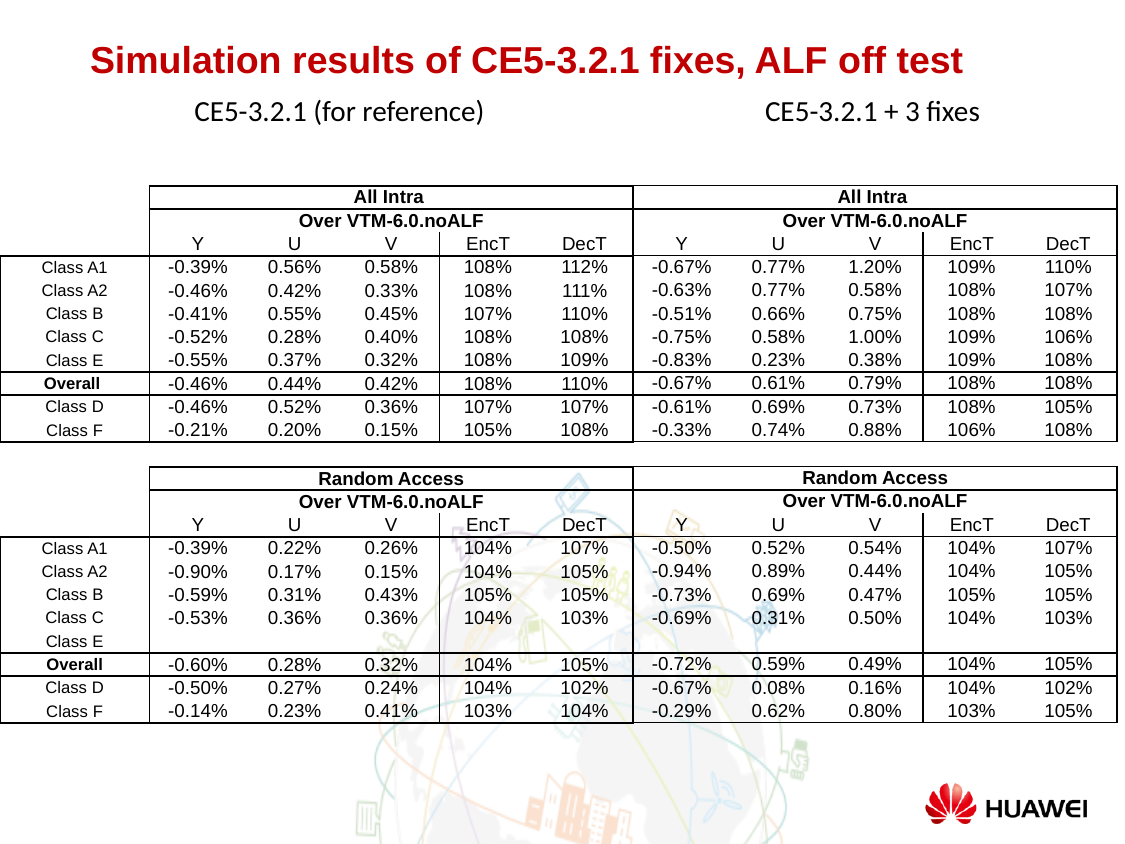

Simulation results of CE5-3.2.1 fixes, ALF off test
CE5-3.2.1 (for reference)
CE5-3.2.1 + 3 fixes

| All Intra |  |  |  |  |
| --- | --- | --- | --- | --- |
| Over VTM-6.0.noALF |  |  |  |  |
| Y | U | V | EncT | DecT |
| -0.67% | 0.77% | 1.20% | 109% | 110% |
| -0.63% | 0.77% | 0.58% | 108% | 107% |
| -0.51% | 0.66% | 0.75% | 108% | 108% |
| -0.75% | 0.58% | 1.00% | 109% | 106% |
| -0.83% | 0.23% | 0.38% | 109% | 108% |
| -0.67% | 0.61% | 0.79% | 108% | 108% |
| -0.61% | 0.69% | 0.73% | 108% | 105% |
| -0.33% | 0.74% | 0.88% | 106% | 108% |
|  |  |  |  |  |
| Random Access |  |  |  |  |
| Over VTM-6.0.noALF |  |  |  |  |
| Y | U | V | EncT | DecT |
| -0.50% | 0.52% | 0.54% | 104% | 107% |
| -0.94% | 0.89% | 0.44% | 104% | 105% |
| -0.73% | 0.69% | 0.47% | 105% | 105% |
| -0.69% | 0.31% | 0.50% | 104% | 103% |
|  |  |  |  |  |
| -0.72% | 0.59% | 0.49% | 104% | 105% |
| -0.67% | 0.08% | 0.16% | 104% | 102% |
| -0.29% | 0.62% | 0.80% | 103% | 105% |
|  | All Intra |  |  |  |  |
| --- | --- | --- | --- | --- | --- |
|  | Over VTM-6.0.noALF |  |  |  |  |
|  | Y | U | V | EncT | DecT |
| Class A1 | -0.39% | 0.56% | 0.58% | 108% | 112% |
| Class A2 | -0.46% | 0.42% | 0.33% | 108% | 111% |
| Class B | -0.41% | 0.55% | 0.45% | 107% | 110% |
| Class C | -0.52% | 0.28% | 0.40% | 108% | 108% |
| Class E | -0.55% | 0.37% | 0.32% | 108% | 109% |
| Overall | -0.46% | 0.44% | 0.42% | 108% | 110% |
| Class D | -0.46% | 0.52% | 0.36% | 107% | 107% |
| Class F | -0.21% | 0.20% | 0.15% | 105% | 108% |
|  |  |  |  |  |  |
|  | Random Access |  |  |  |  |
|  | Over VTM-6.0.noALF |  |  |  |  |
|  | Y | U | V | EncT | DecT |
| Class A1 | -0.39% | 0.22% | 0.26% | 104% | 107% |
| Class A2 | -0.90% | 0.17% | 0.15% | 104% | 105% |
| Class B | -0.59% | 0.31% | 0.43% | 105% | 105% |
| Class C | -0.53% | 0.36% | 0.36% | 104% | 103% |
| Class E |  |  |  |  |  |
| Overall | -0.60% | 0.28% | 0.32% | 104% | 105% |
| Class D | -0.50% | 0.27% | 0.24% | 104% | 102% |
| Class F | -0.14% | 0.23% | 0.41% | 103% | 104% |